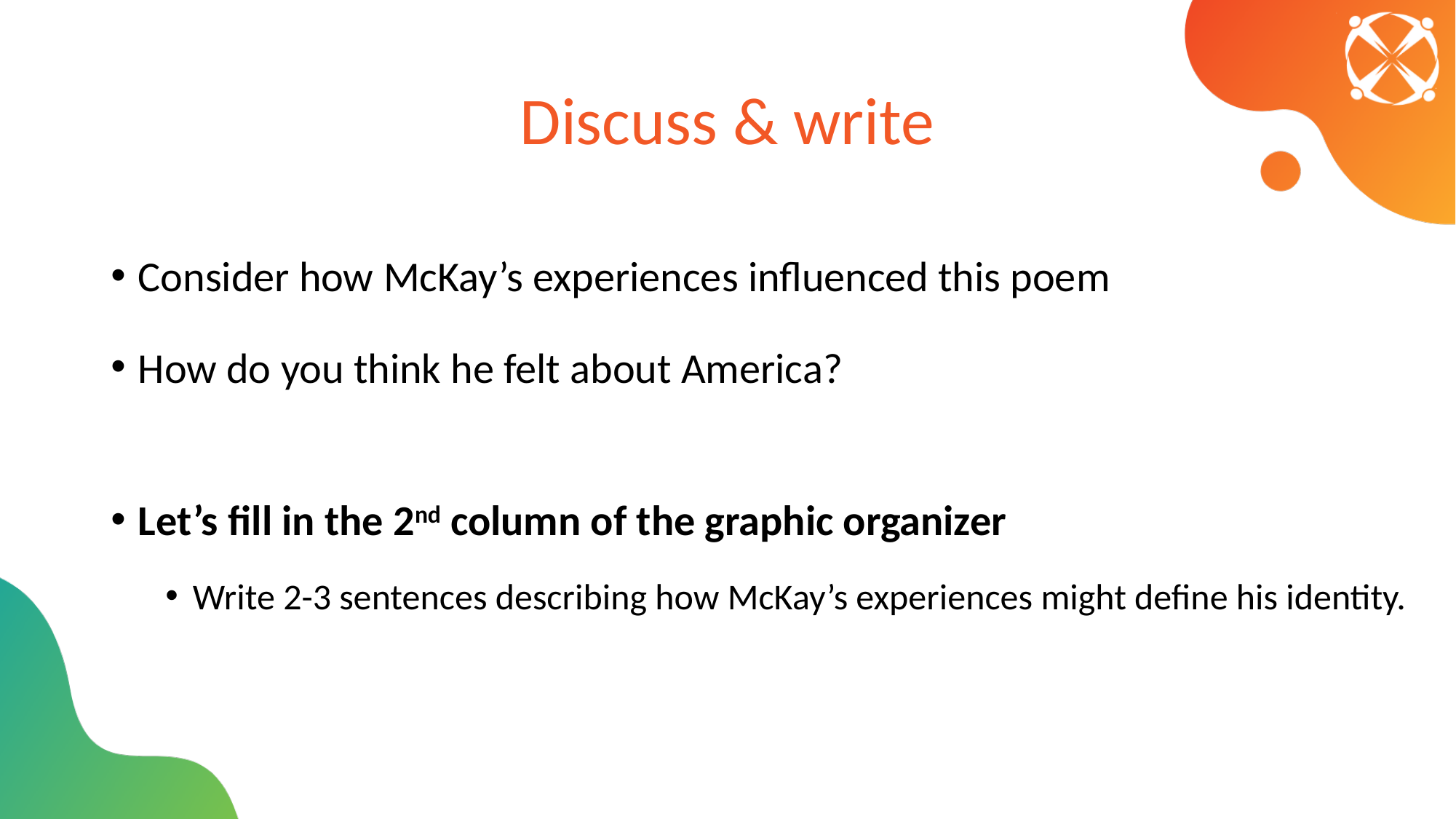

# Discuss & write
Consider how McKay’s experiences influenced this poem
How do you think he felt about America?

Let’s fill in the 2nd column of the graphic organizer
Write 2-3 sentences describing how McKay’s experiences might define his identity.